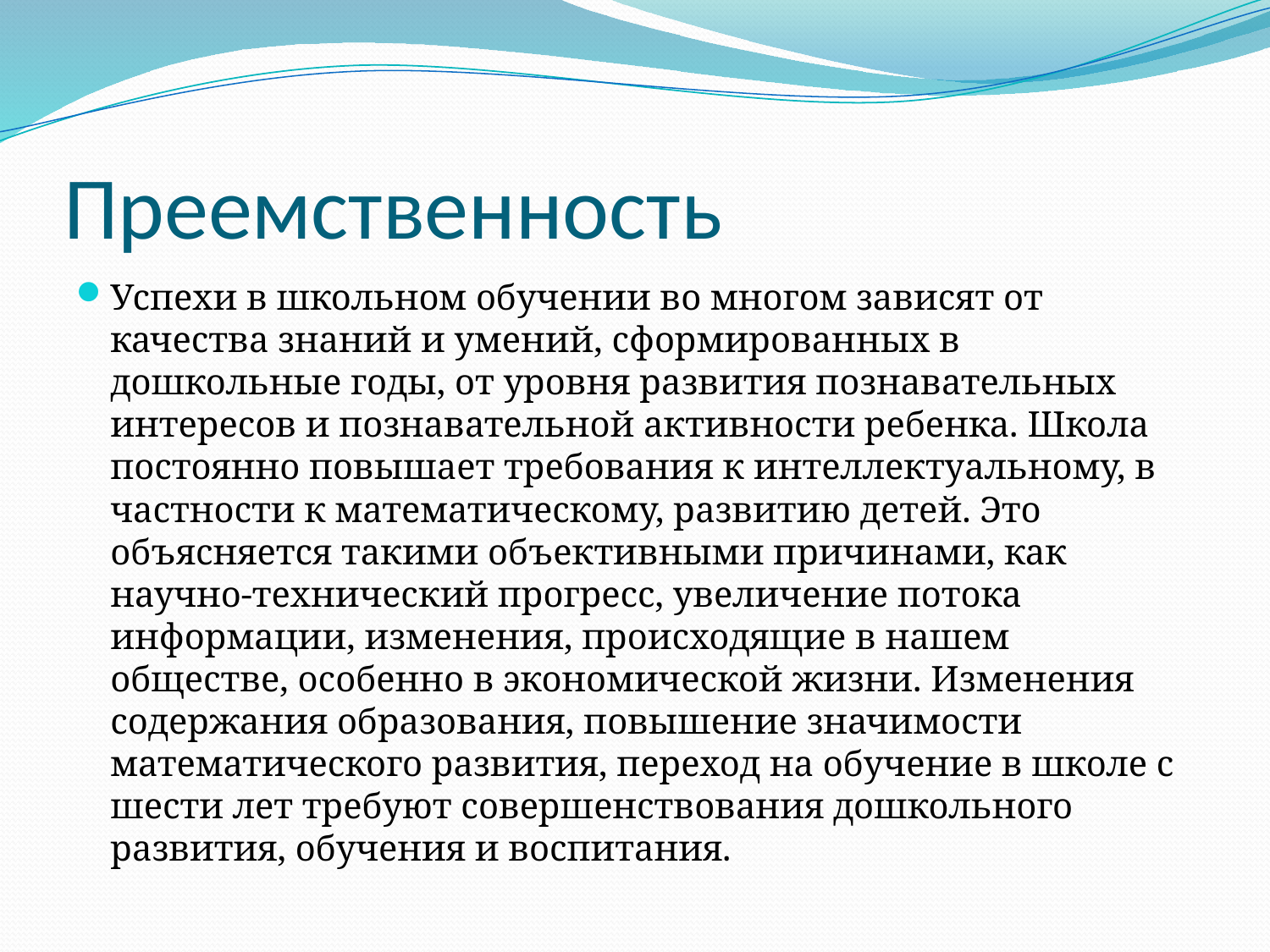

# Преемственность
Успехи в школьном обучении во многом зависят от качества знаний и умений, сформированных в дошкольные годы, от уровня развития познавательных интересов и познавательной активности ребенка. Школа постоянно повышает требования к интеллектуальному, в частности к математическому, развитию детей. Это объясняется такими объективными причинами, как научно-технический прогресс, увеличение потока информации, изменения, происходящие в нашем обществе, особенно в эконо­мической жизни. Изменения содержания образования, повышение значимости математического развития, переход на обучение в школе с шести лет требуют совершенствования дошкольного развития, обучения и воспитания.